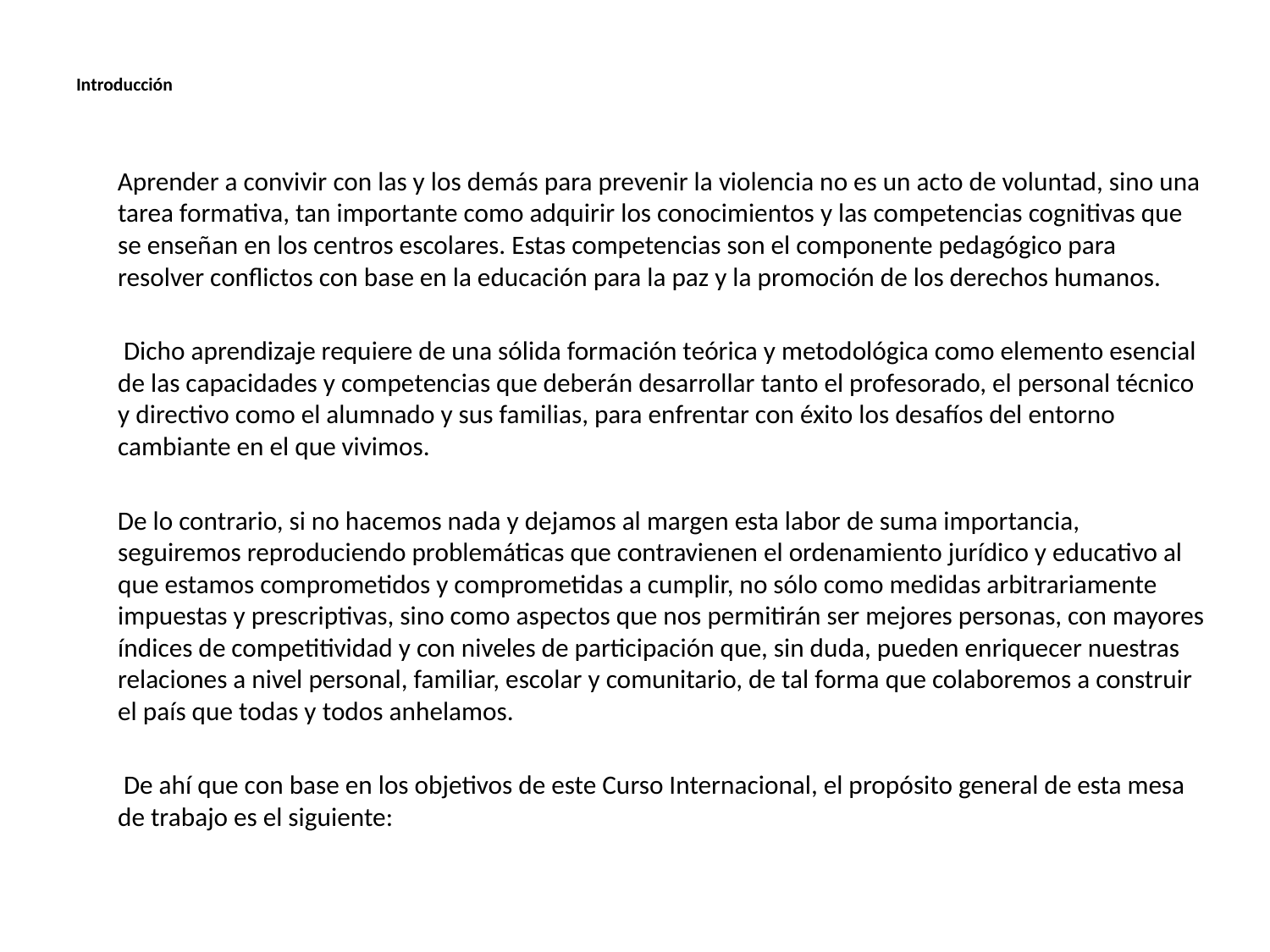

# Introducción

       Aprender a convivir con las y los demás para prevenir la violencia no es un acto de voluntad, sino una tarea formativa, tan importante como adquirir los conocimientos y las competencias cognitivas que se enseñan en los centros escolares. Estas competencias son el componente pedagógico para resolver conflictos con base en la educación para la paz y la promoción de los derechos humanos.

        Dicho aprendizaje requiere de una sólida formación teórica y metodológica como elemento esencial de las capacidades y competencias que deberán desarrollar tanto el profesorado, el personal técnico y directivo como el alumnado y sus familias, para enfrentar con éxito los desafíos del entorno cambiante en el que vivimos.

       De lo contrario, si no hacemos nada y dejamos al margen esta labor de suma importancia, seguiremos reproduciendo problemáticas que contravienen el ordenamiento jurídico y educativo al que estamos comprometidos y comprometidas a cumplir, no sólo como medidas arbitrariamente impuestas y prescriptivas, sino como aspectos que nos permitirán ser mejores personas, con mayores índices de competitividad y con niveles de participación que, sin duda, pueden enriquecer nuestras relaciones a nivel personal, familiar, escolar y comunitario, de tal forma que colaboremos a construir el país que todas y todos anhelamos.

        De ahí que con base en los objetivos de este Curso Internacional, el propósito general de esta mesa de trabajo es el siguiente: